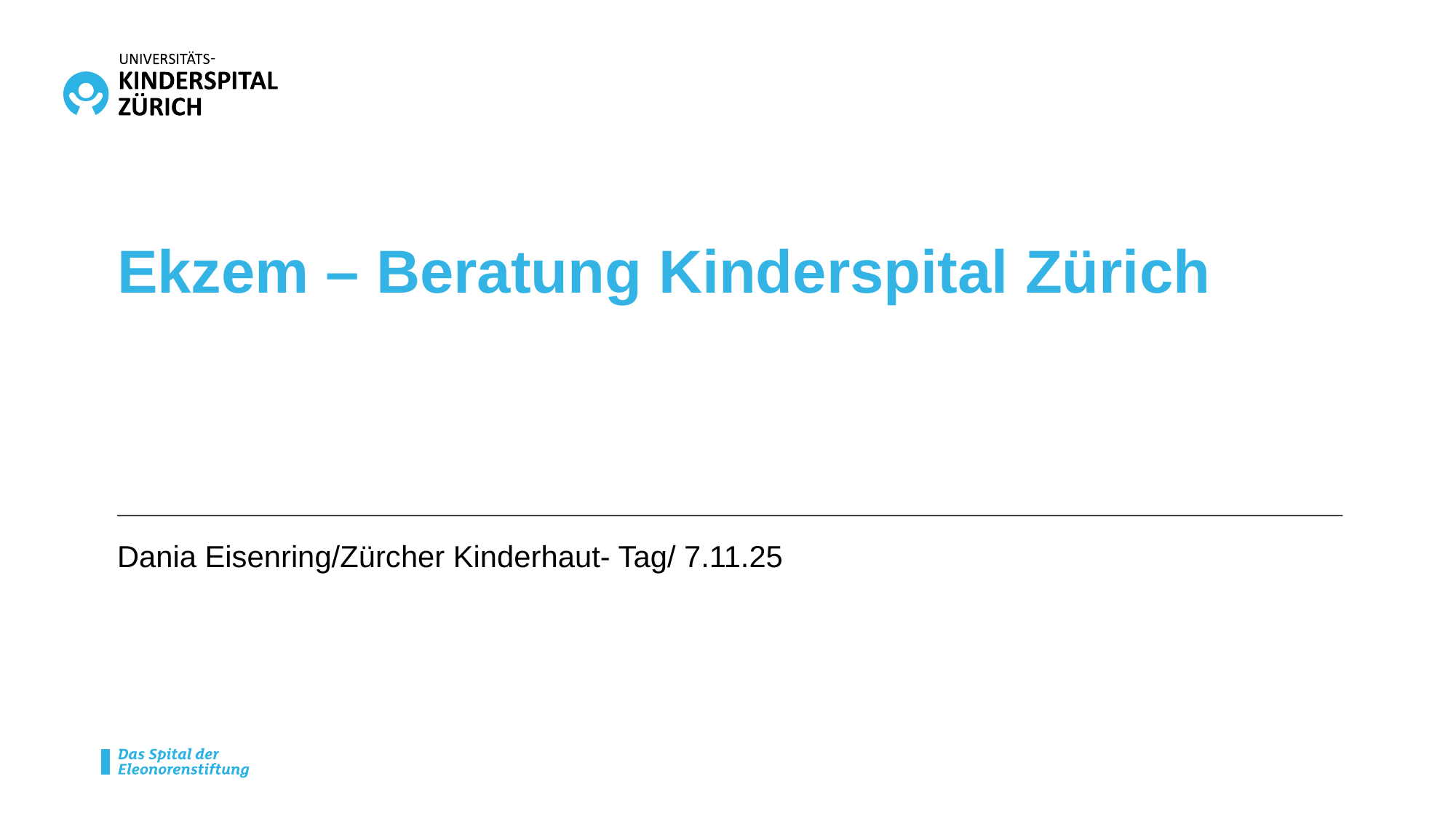

# Ekzem – Beratung Kinderspital Zürich
Dania Eisenring/Zürcher Kinderhaut- Tag/ 7.11.25